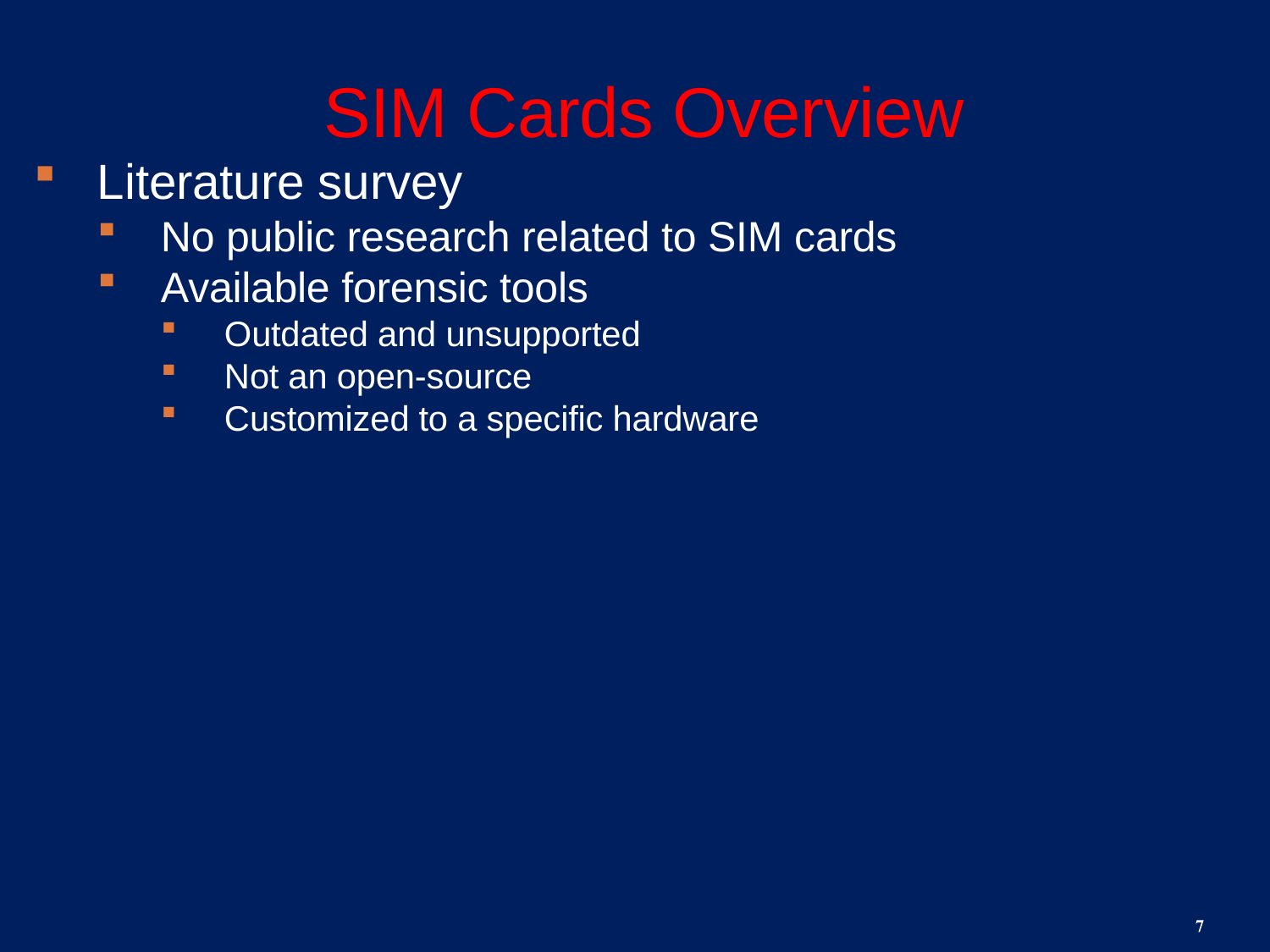

# SIM Cards Overview
Literature survey
No public research related to SIM cards
Available forensic tools
Outdated and unsupported
Not an open-source
Customized to a specific hardware